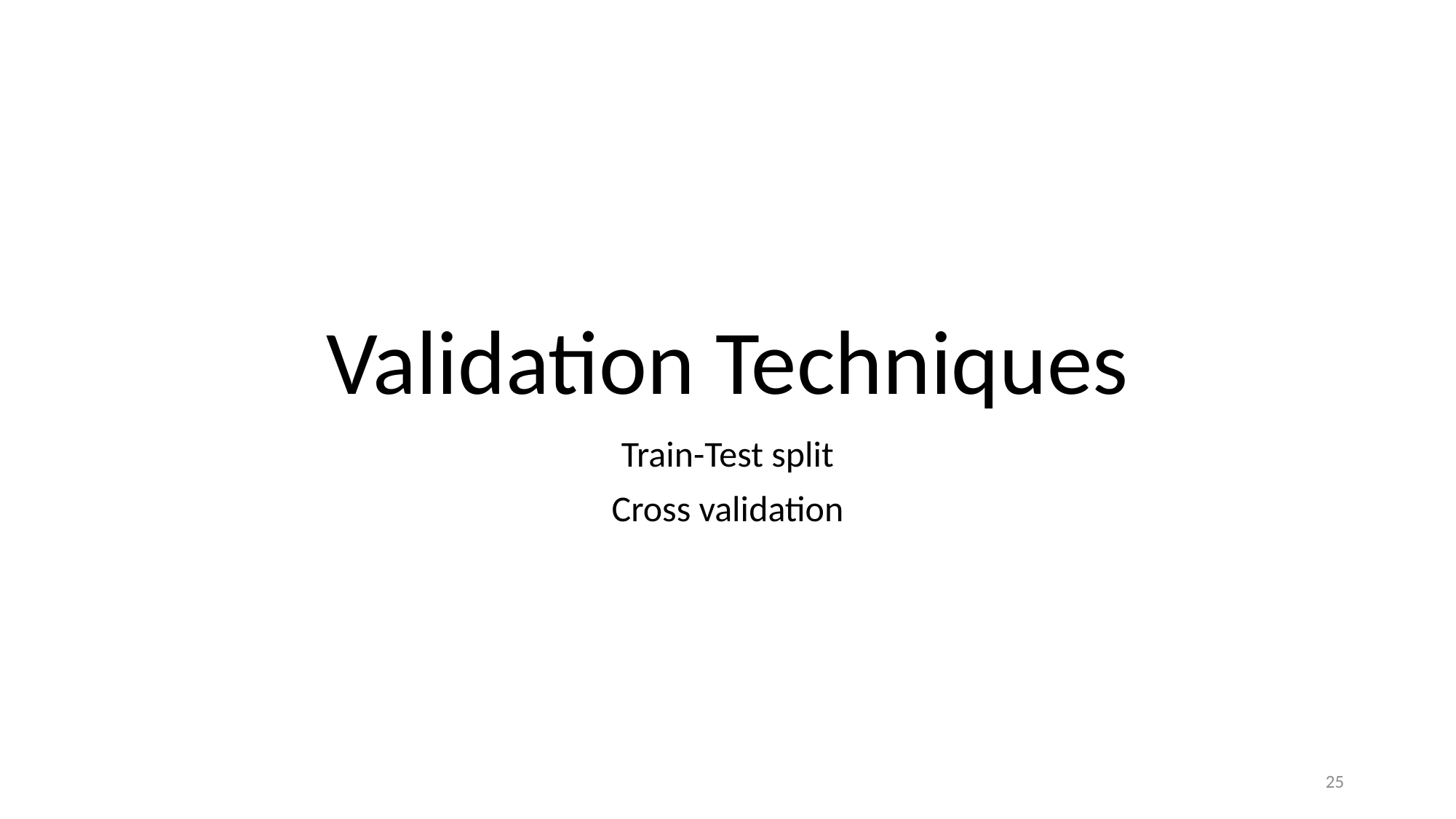

# Validation Techniques
Train-Test split
Cross validation
25